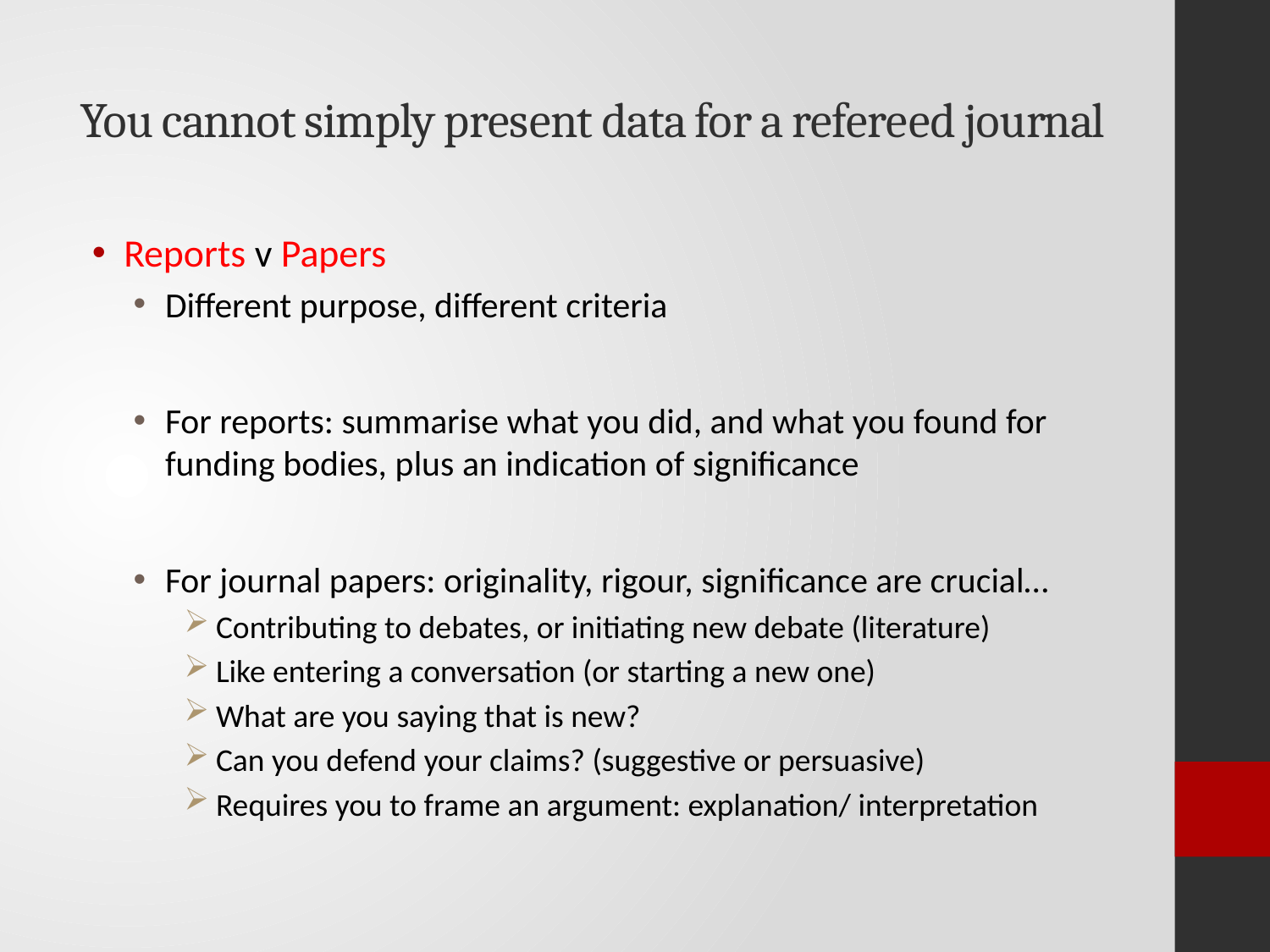

# You cannot simply present data for a refereed journal
Reports v Papers
Different purpose, different criteria

For reports: summarise what you did, and what you found for funding bodies, plus an indication of significance

For journal papers: originality, rigour, significance are crucial…
Contributing to debates, or initiating new debate (literature)
Like entering a conversation (or starting a new one)
What are you saying that is new?
Can you defend your claims? (suggestive or persuasive)
Requires you to frame an argument: explanation/ interpretation